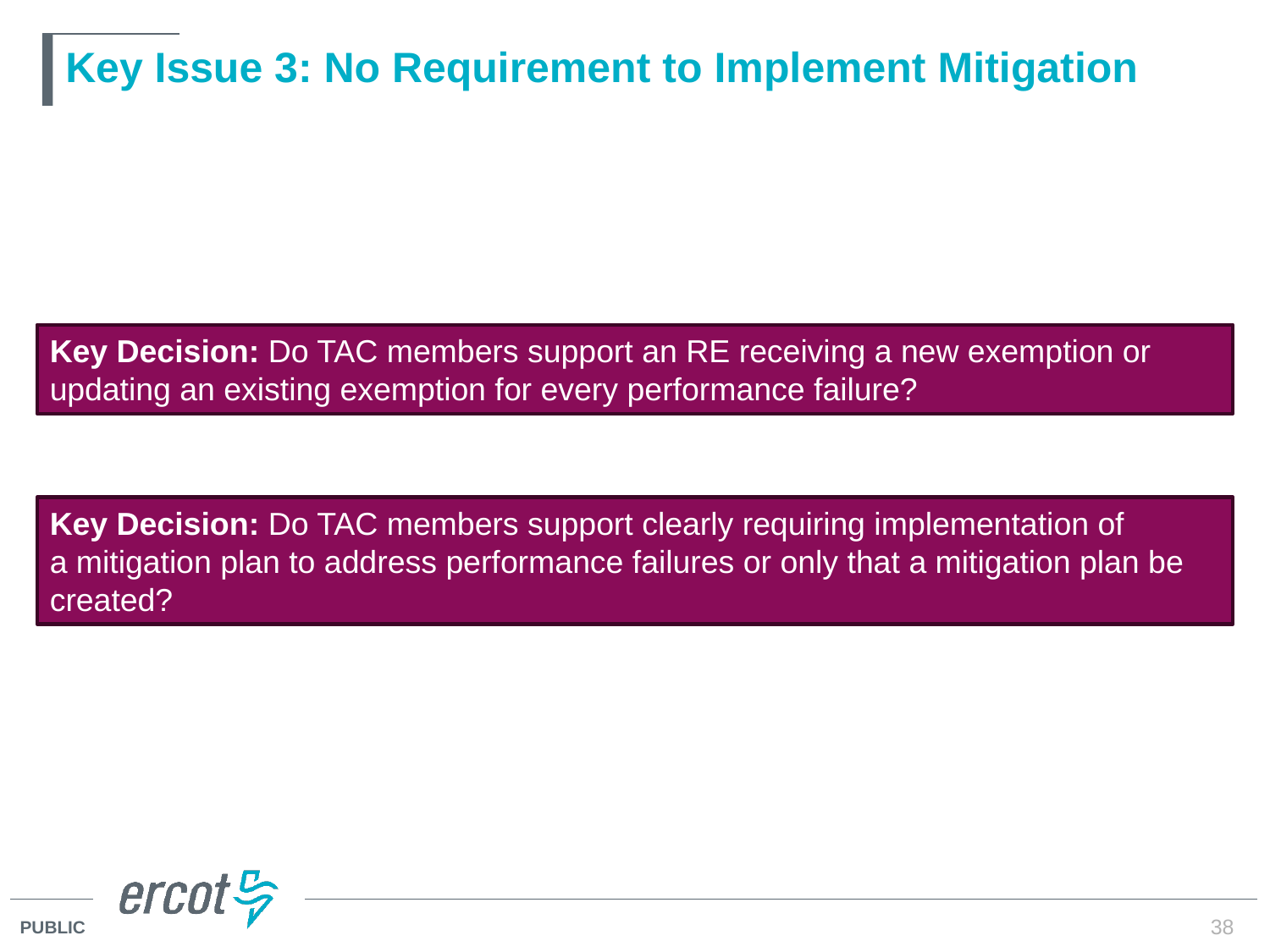

# Key Issue 3: No Requirement to Implement Mitigation
Key Decision: Do TAC members support an RE receiving a new exemption or updating an existing exemption for every performance failure?
Key Decision: Do TAC members support clearly requiring implementation of a mitigation plan to address performance failures or only that a mitigation plan be created?
38